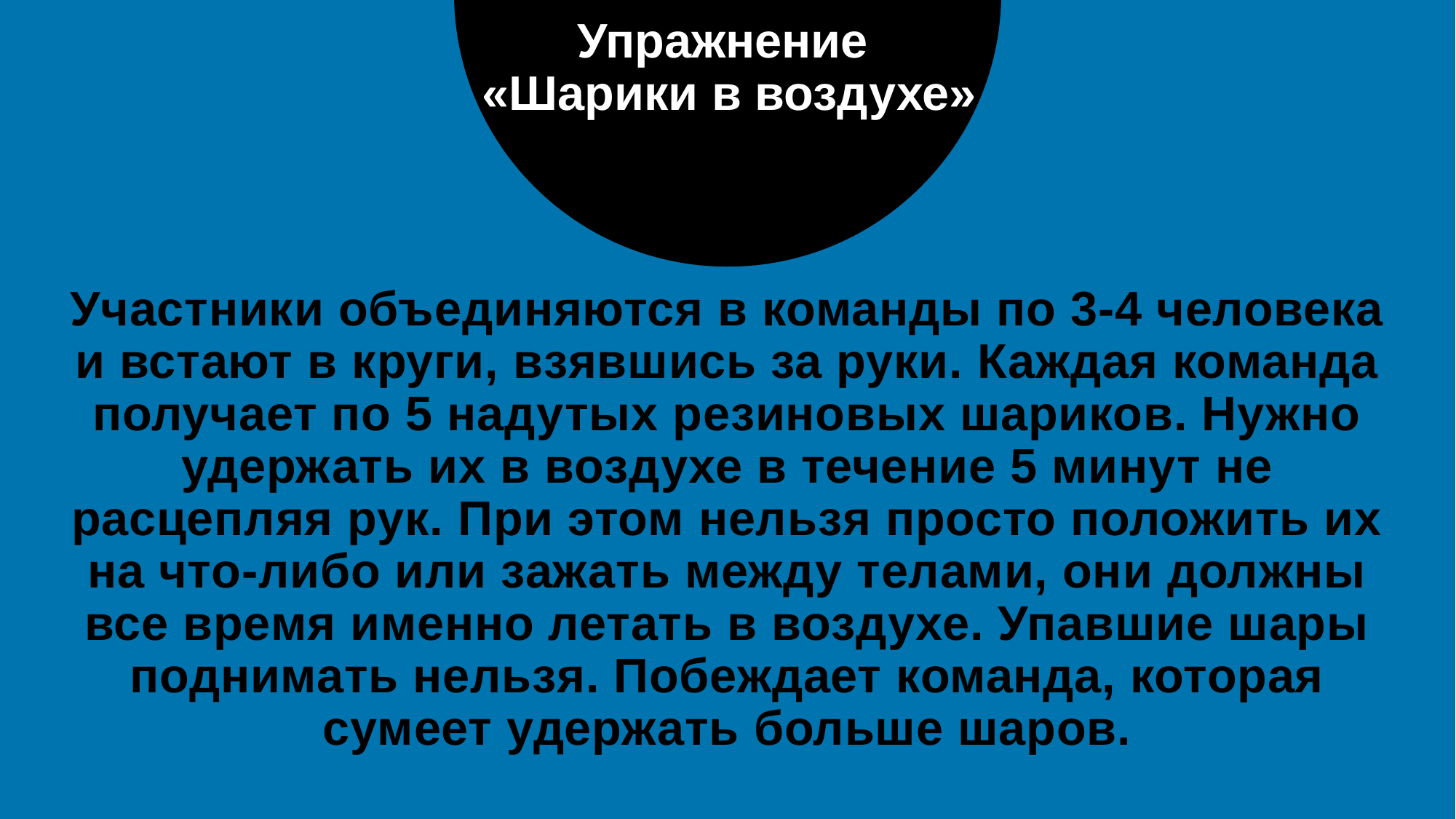

Упражнение  «Шарики в воздухе»
# Участники объединяются в команды по 3-4 человека и встают в круги, взявшись за руки. Каждая команда получает по 5 надутых резиновых шариков. Нужно удержать их в воздухе в течение 5 минут не расцепляя рук. При этом нельзя просто положить их на что-либо или зажать между телами, они должны все время именно летать в воздухе. Упавшие шары поднимать нельзя. Побеждает команда, которая сумеет удержать больше шаров.